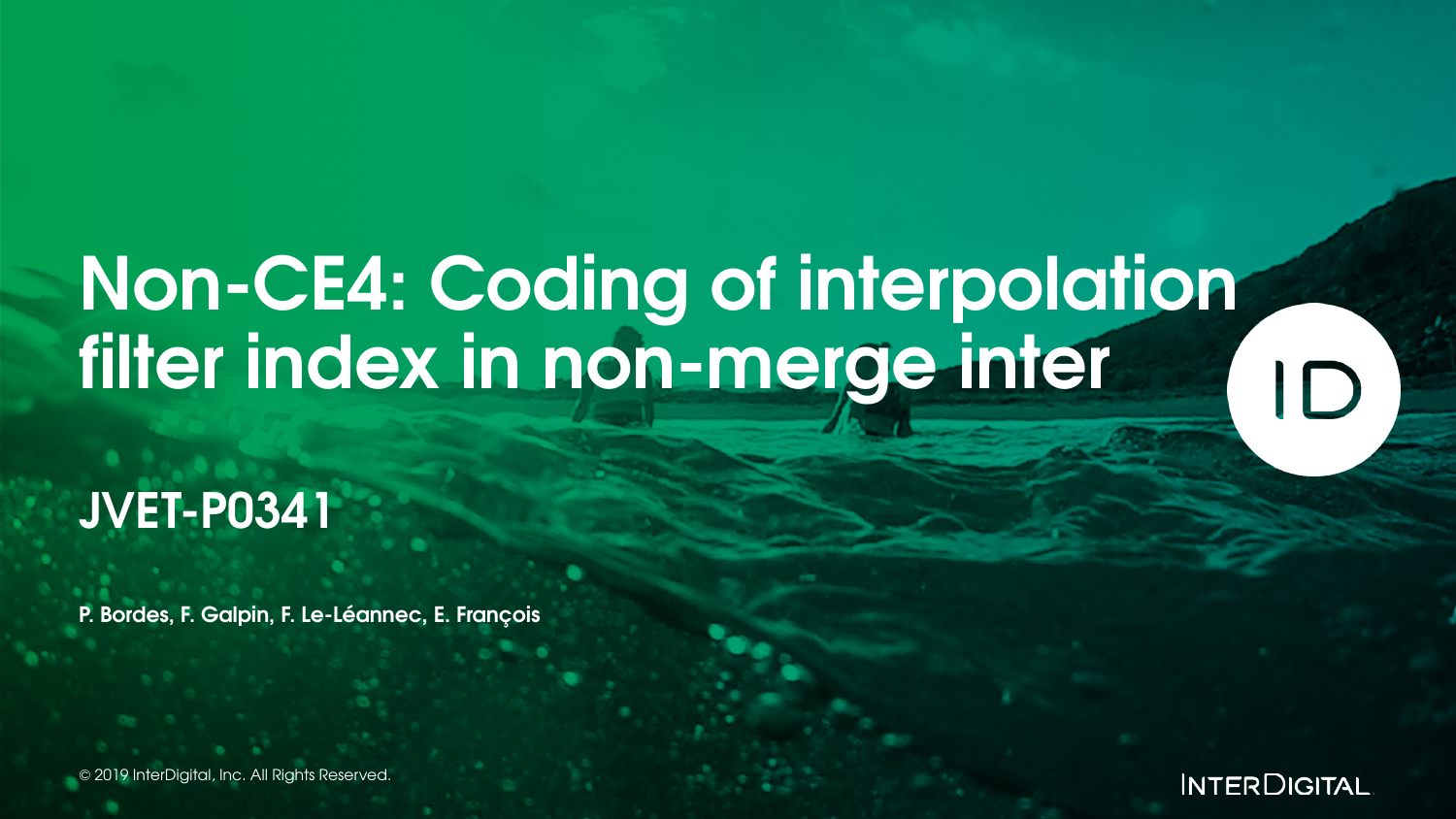

Non-CE4: Coding of interpolation filter index in non-merge inter

JVET-P0341

P. Bordes, F. Galpin, F. Le-Léannec, E. François